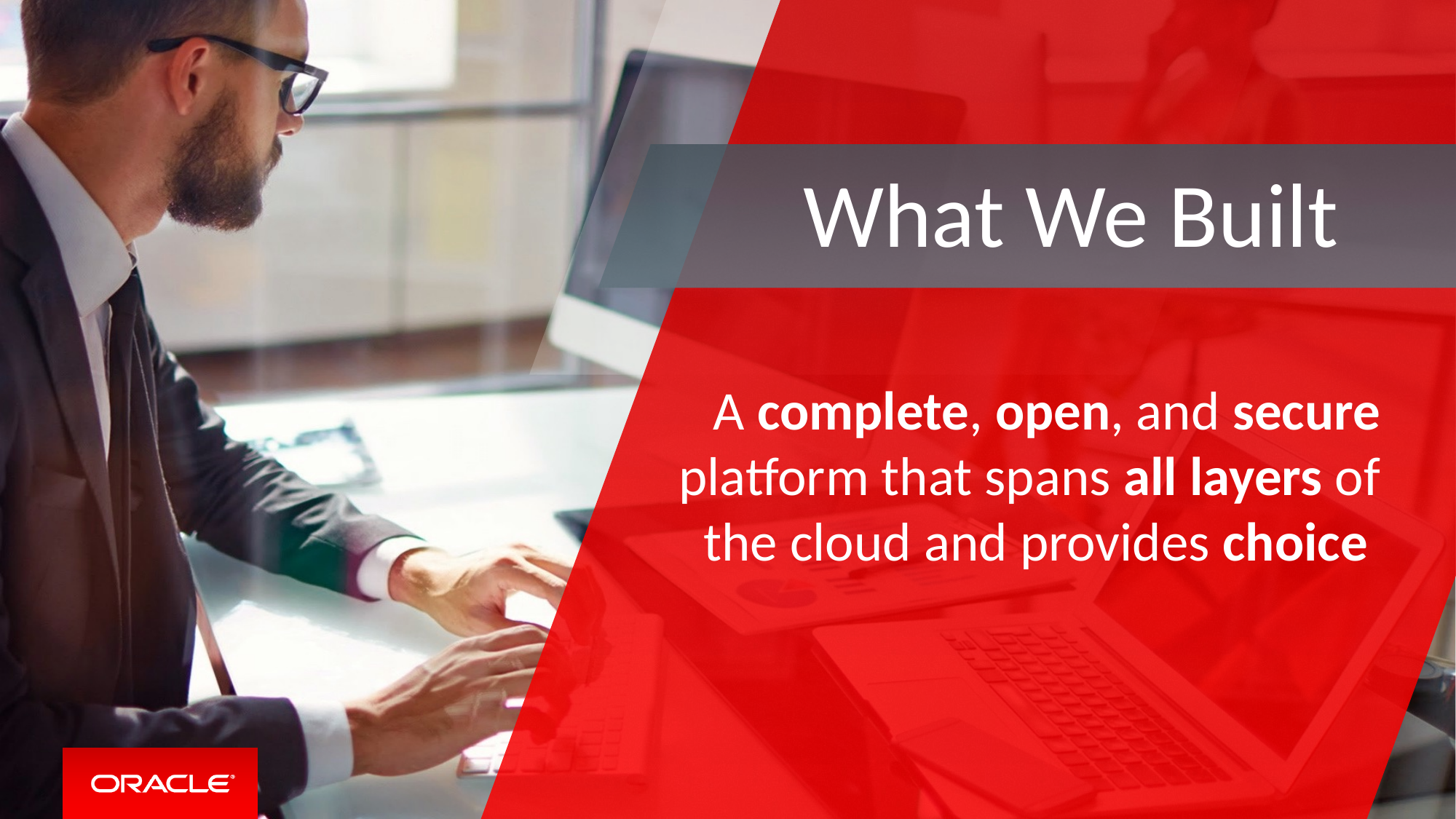

What We Built
A complete, open, and secure platform that spans all layers of the cloud and provides choice